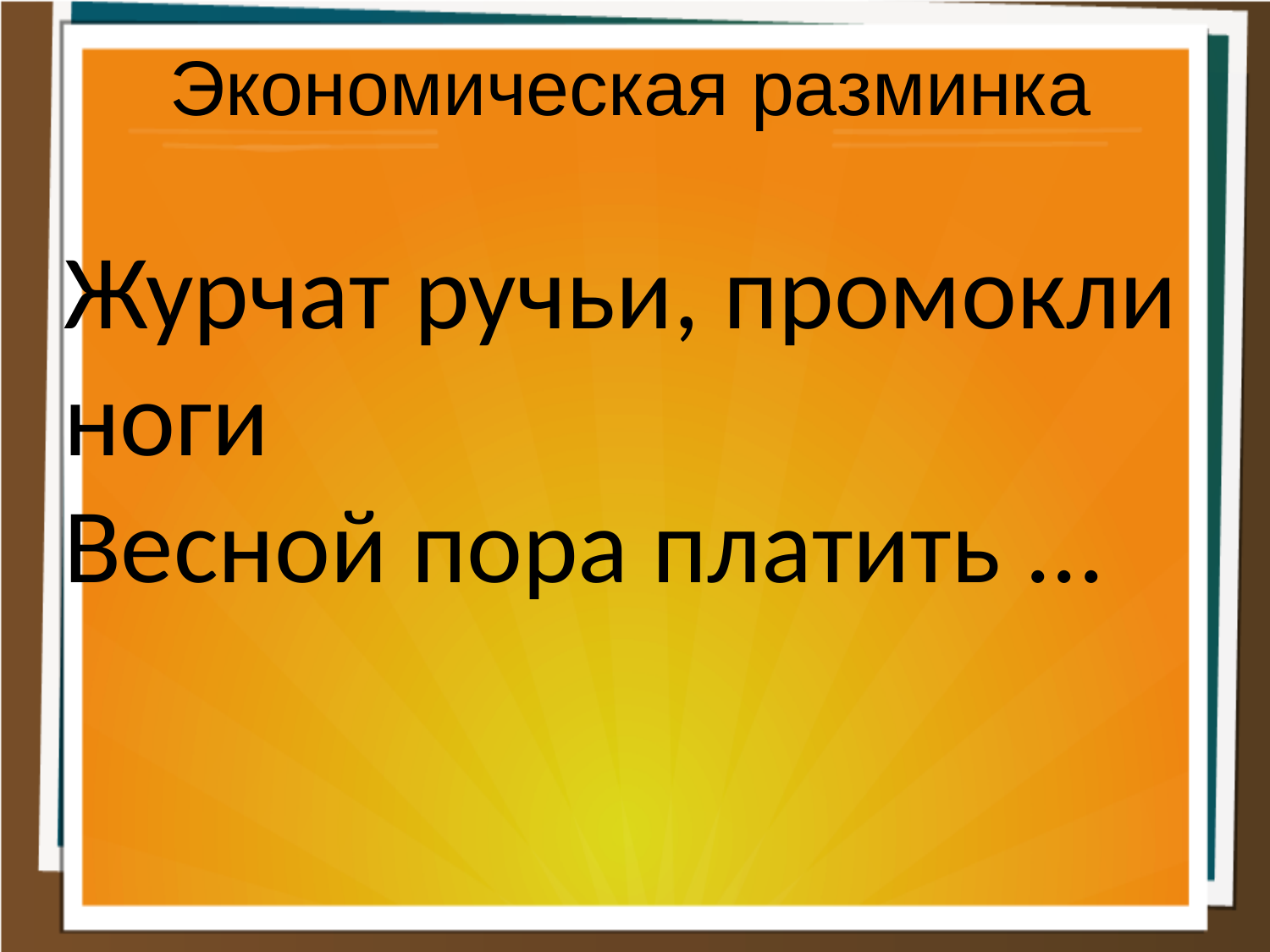

Экономическая разминка
Журчат ручьи, промокли ноги
Весной пора платить ...